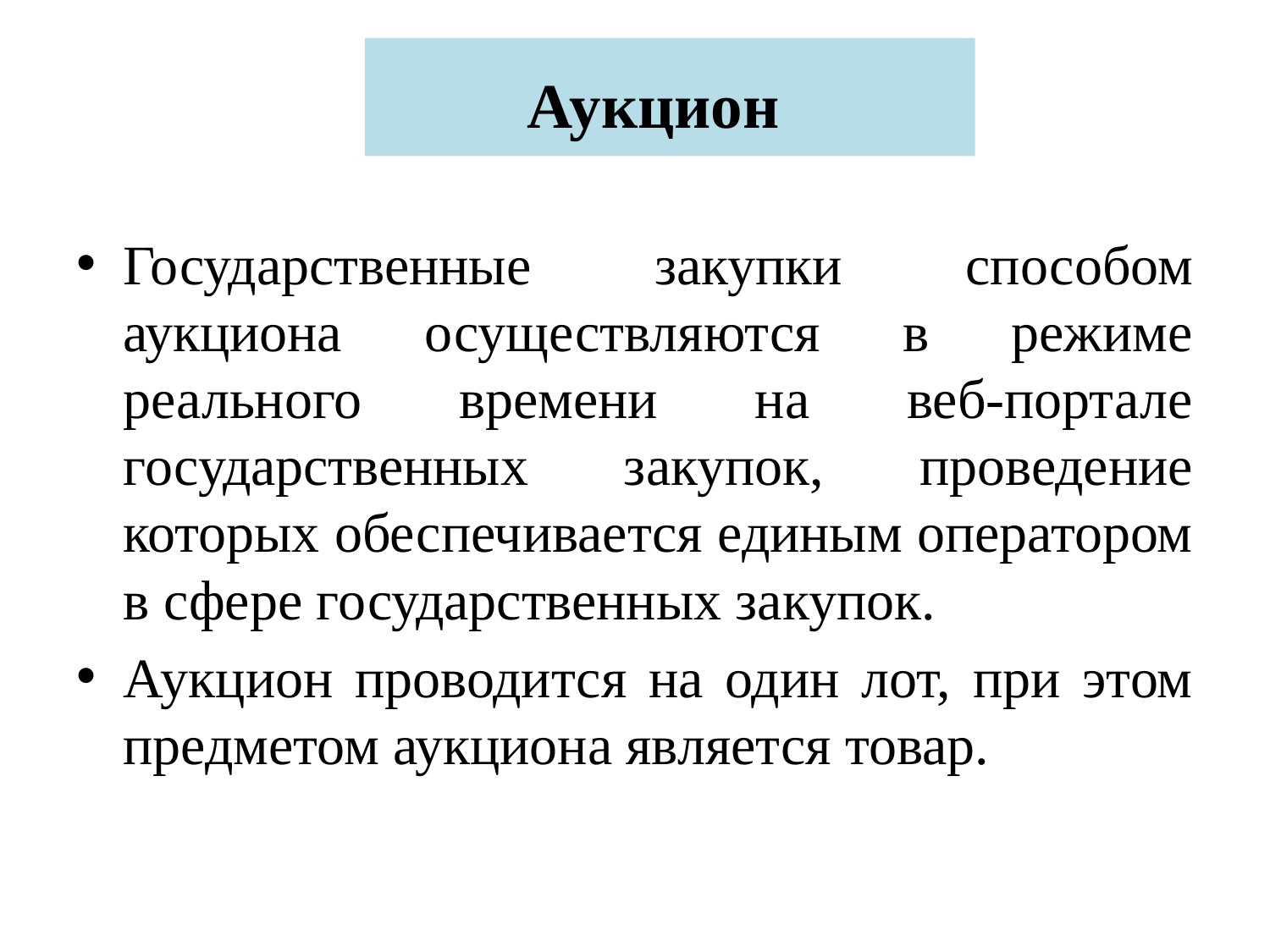

# Аукцион
Государственные закупки способом аукциона осуществляются в режиме реального времени на веб-портале государственных закупок, проведение которых обеспечивается единым оператором в сфере государственных закупок.
Аукцион проводится на один лот, при этом предметом аукциона является товар.